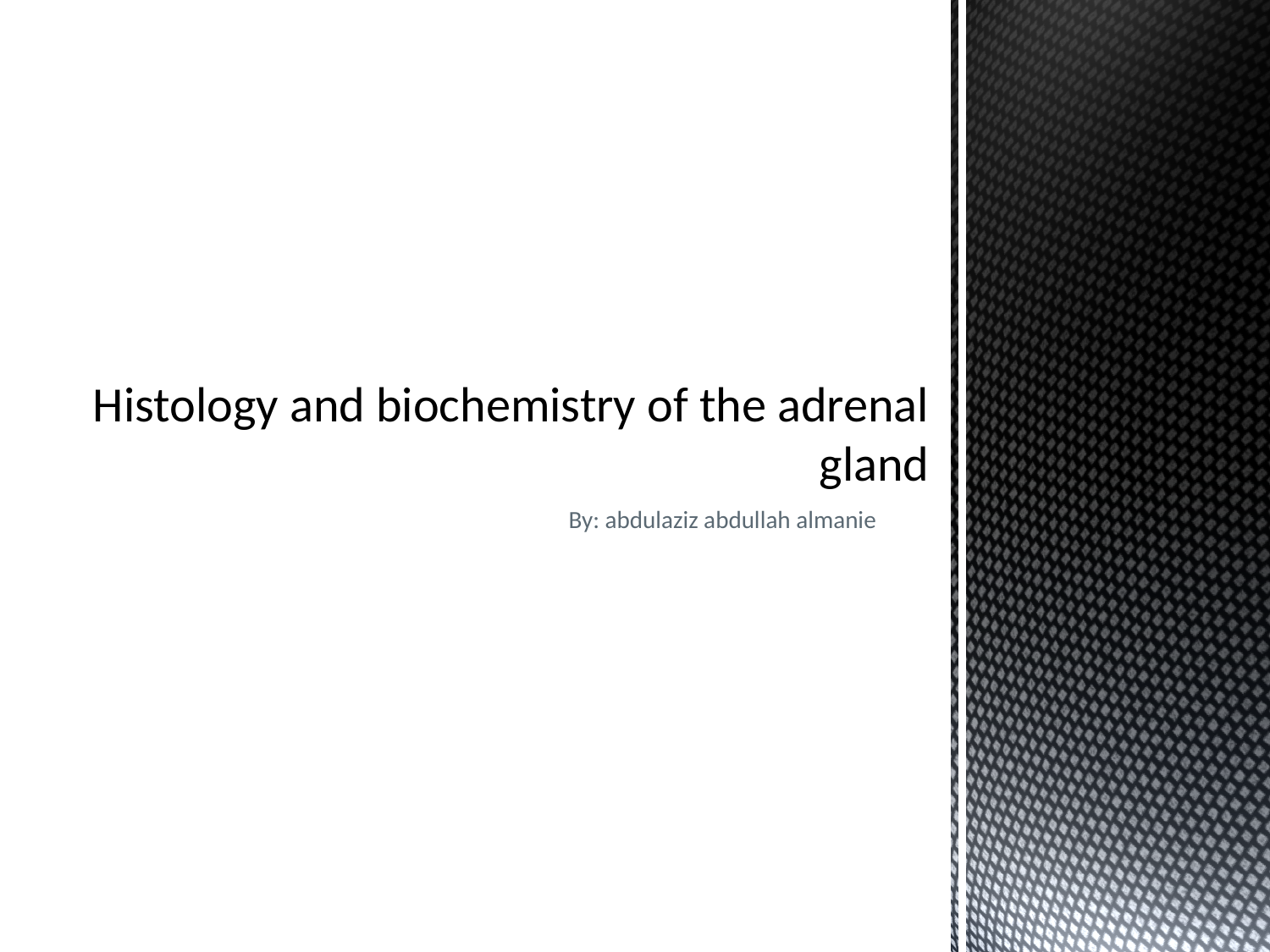

# Histology and biochemistry of the adrenal gland
By: abdulaziz abdullah almanie